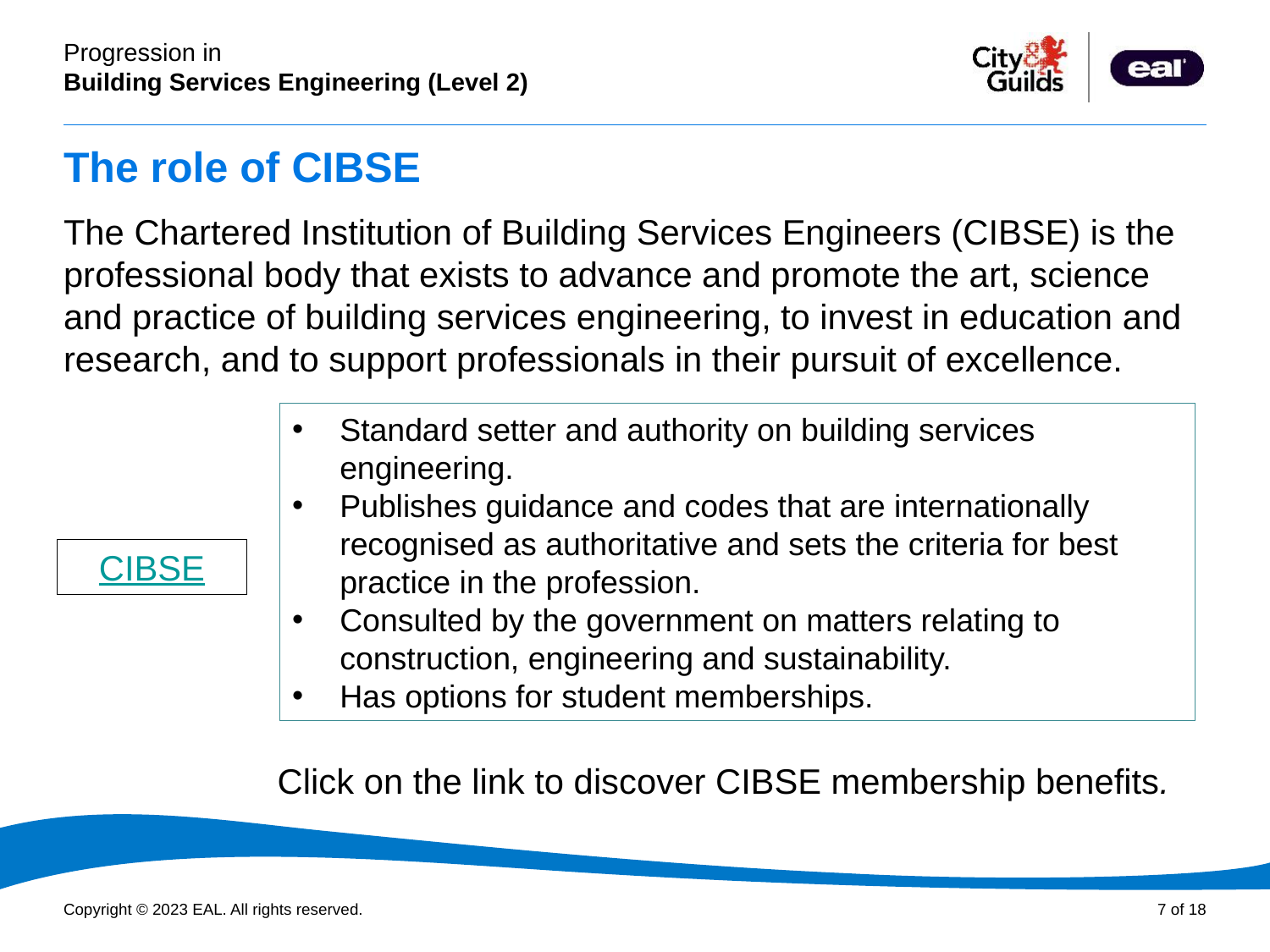

# The role of CIBSE
The Chartered Institution of Building Services Engineers (CIBSE) is the professional body that exists to advance and promote the art, science and practice of building services engineering, to invest in education and research, and to support professionals in their pursuit of excellence.

Standard setter and authority on building services engineering.
Publishes guidance and codes that are internationally recognised as authoritative and sets the criteria for best practice in the profession.
Consulted by the government on matters relating to construction, engineering and sustainability.
Has options for student memberships.
CIBSE
Click on the link to discover CIBSE membership benefits.